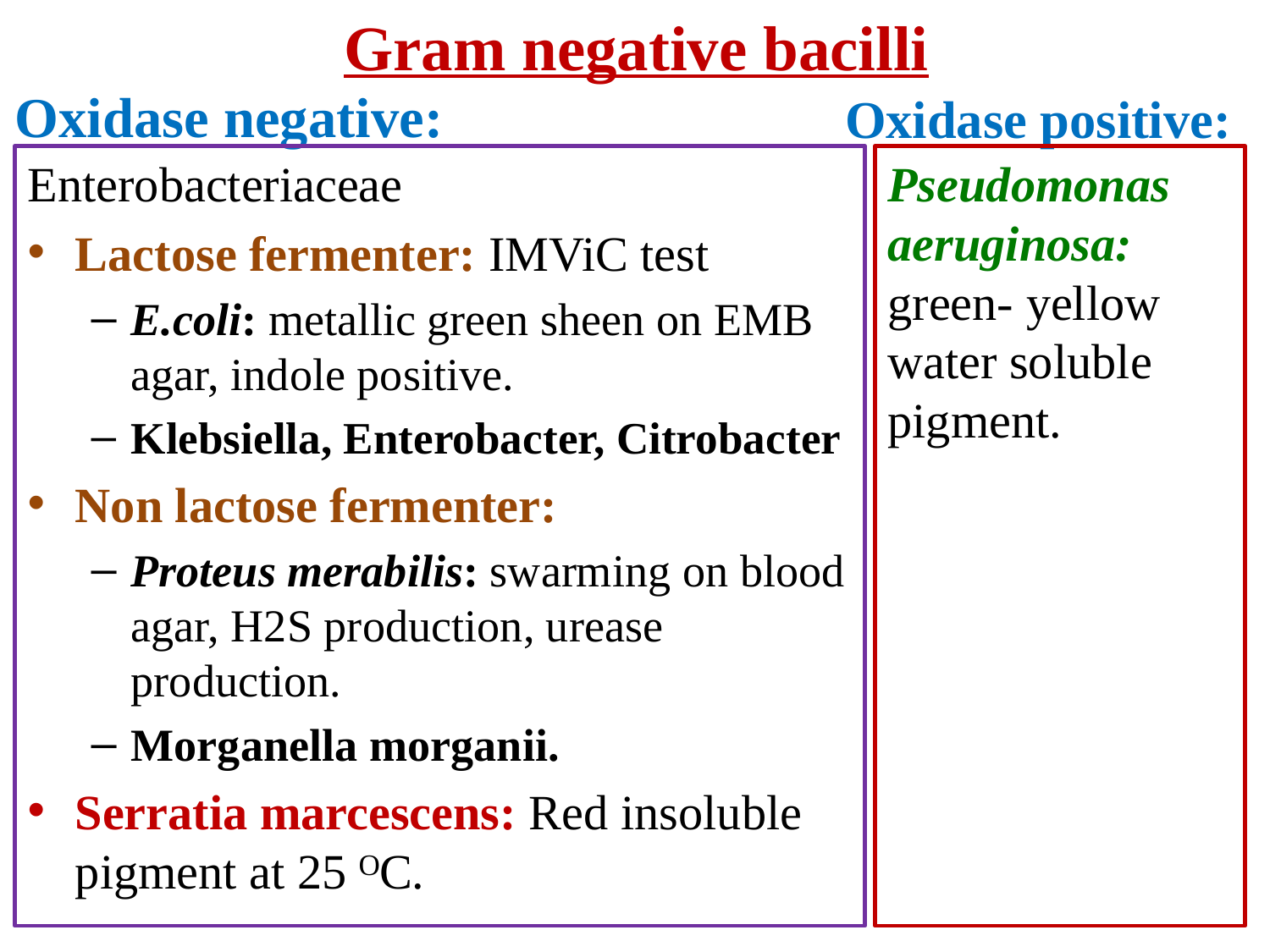

# Gram negative bacilli
Oxidase negative:
Oxidase positive:
Enterobacteriaceae
Lactose fermenter: IMViC test
E.coli: metallic green sheen on EMB agar, indole positive.
Klebsiella, Enterobacter, Citrobacter
Non lactose fermenter:
Proteus merabilis: swarming on blood agar, H2S production, urease production.
Morganella morganii.
Serratia marcescens: Red insoluble pigment at 25 ᴼC.
Pseudomonas aeruginosa: green- yellow water soluble pigment.